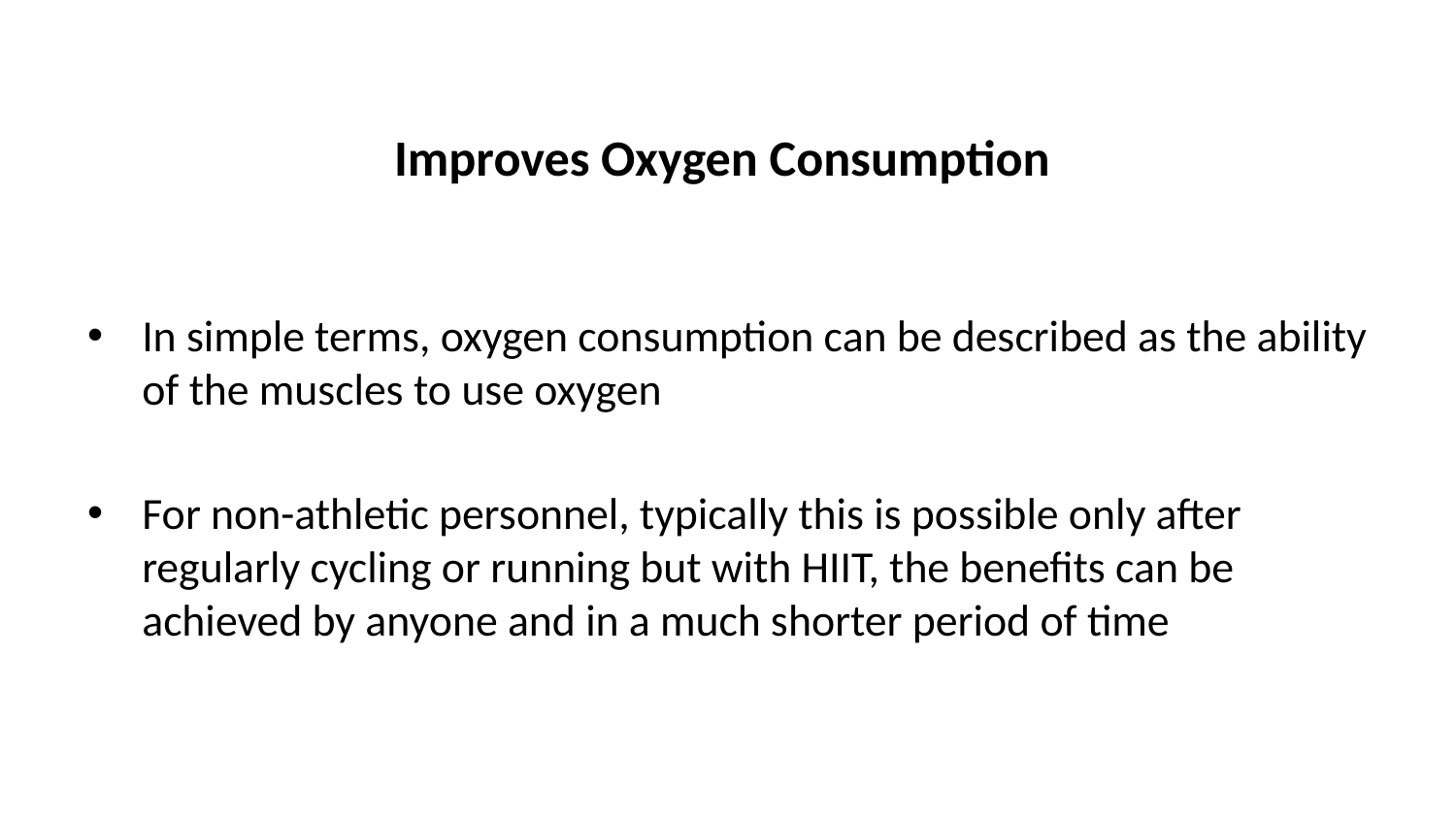

# Improves Oxygen Consumption
In simple terms, oxygen consumption can be described as the ability of the muscles to use oxygen

For non-athletic personnel, typically this is possible only after regularly cycling or running but with HIIT, the benefits can be achieved by anyone and in a much shorter period of time